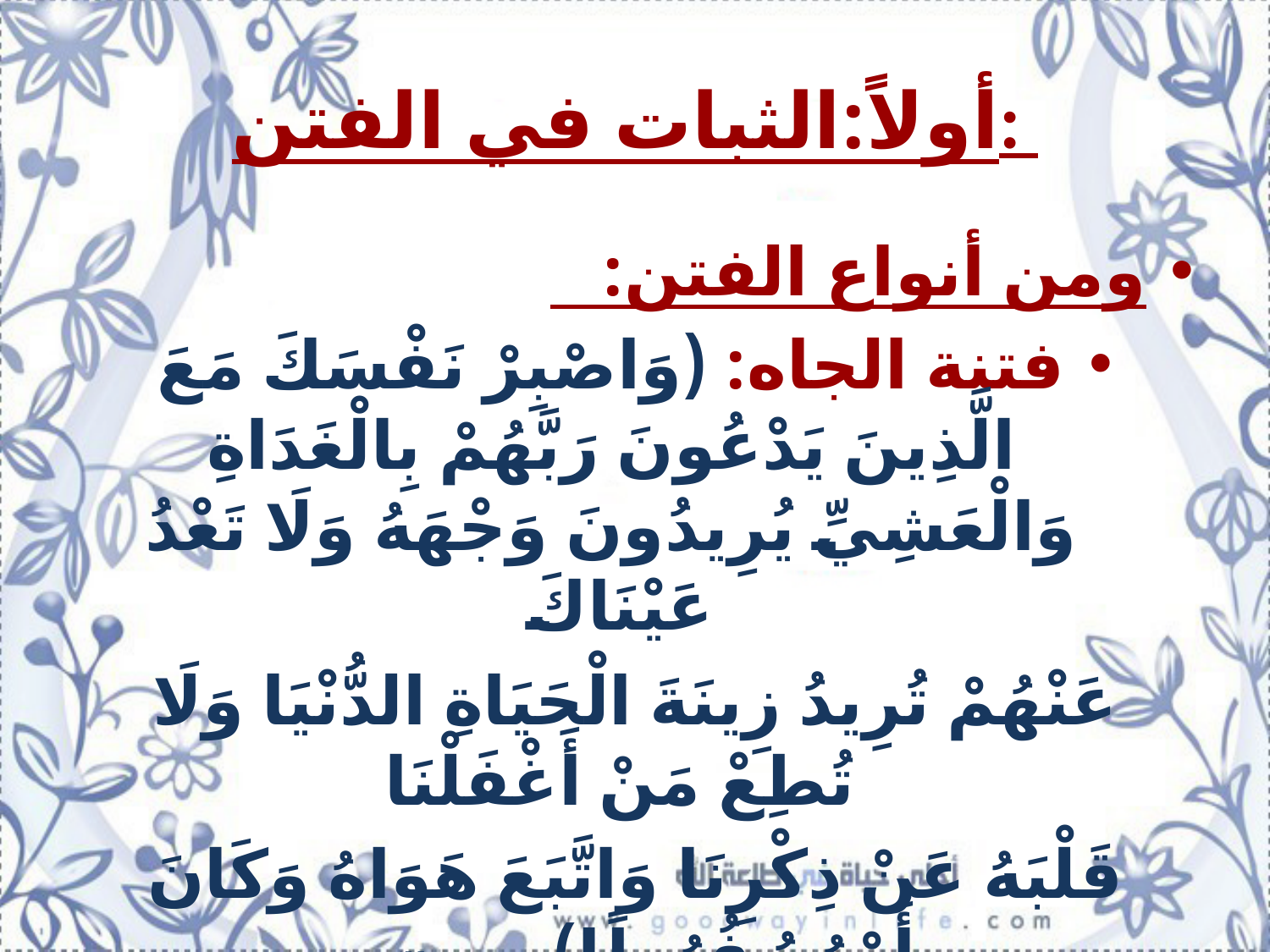

# أولاً:الثبات في الفتن:
ومن أنواع الفتن:
فتنة الجاه: (وَاصْبِرْ نَفْسَكَ مَعَ الَّذِينَ يَدْعُونَ رَبَّهُمْ بِالْغَدَاةِ وَالْعَشِيِّ يُرِيدُونَ وَجْهَهُ وَلَا تَعْدُ عَيْنَاكَ
عَنْهُمْ تُرِيدُ زِينَةَ الْحَيَاةِ الدُّنْيَا وَلَا تُطِعْ مَنْ أَغْفَلْنَا
قَلْبَهُ عَنْ ذِكْرِنَا وَاتَّبَعَ هَوَاهُ وَكَانَ أَمْرُهُ فُرُطًا) سورة الكهف